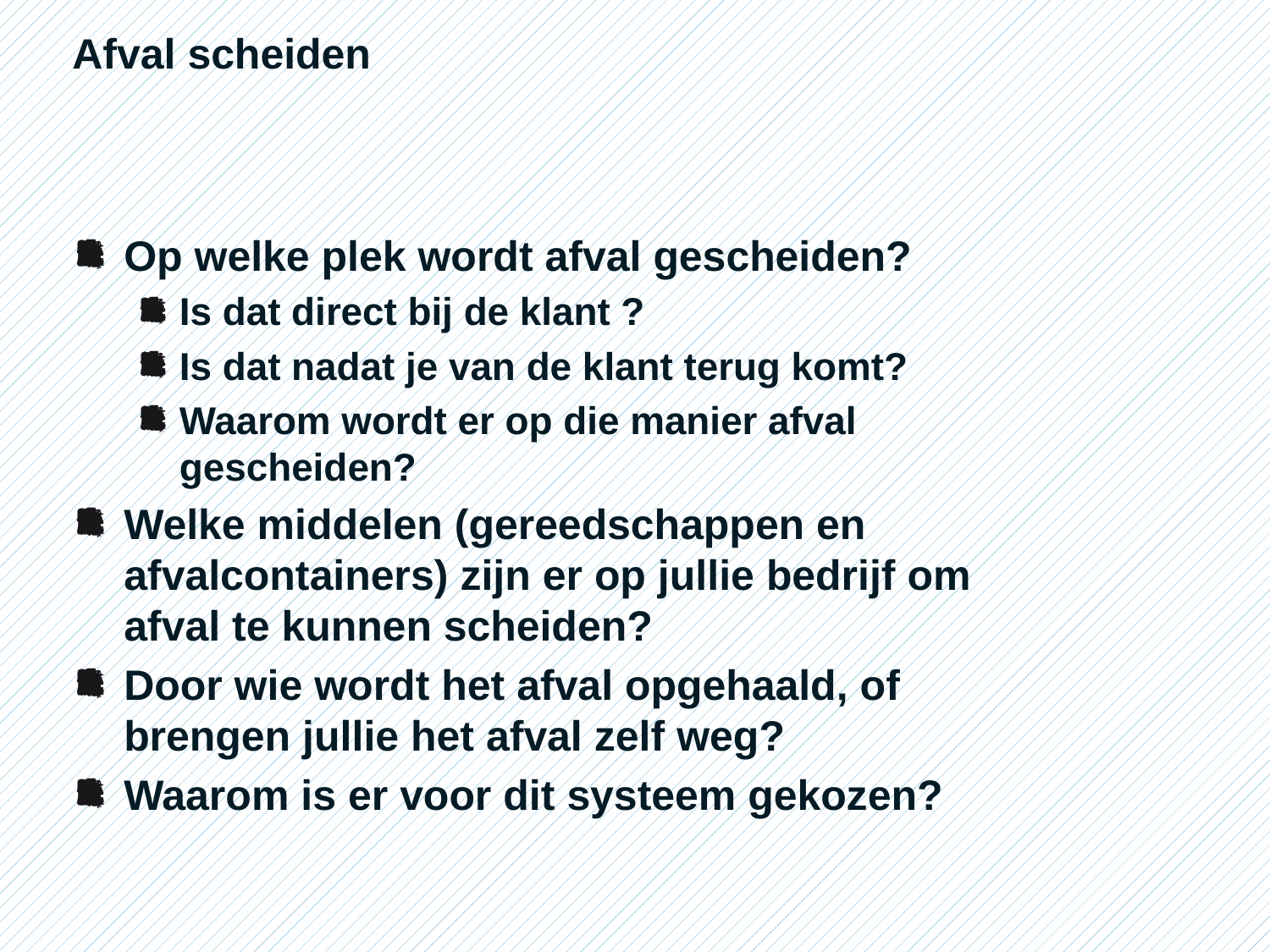

# Afval scheiden
Op welke plek wordt afval gescheiden?
Is dat direct bij de klant ?
Is dat nadat je van de klant terug komt?
Waarom wordt er op die manier afval gescheiden?
Welke middelen (gereedschappen en afvalcontainers) zijn er op jullie bedrijf om afval te kunnen scheiden?
Door wie wordt het afval opgehaald, of brengen jullie het afval zelf weg?
Waarom is er voor dit systeem gekozen?